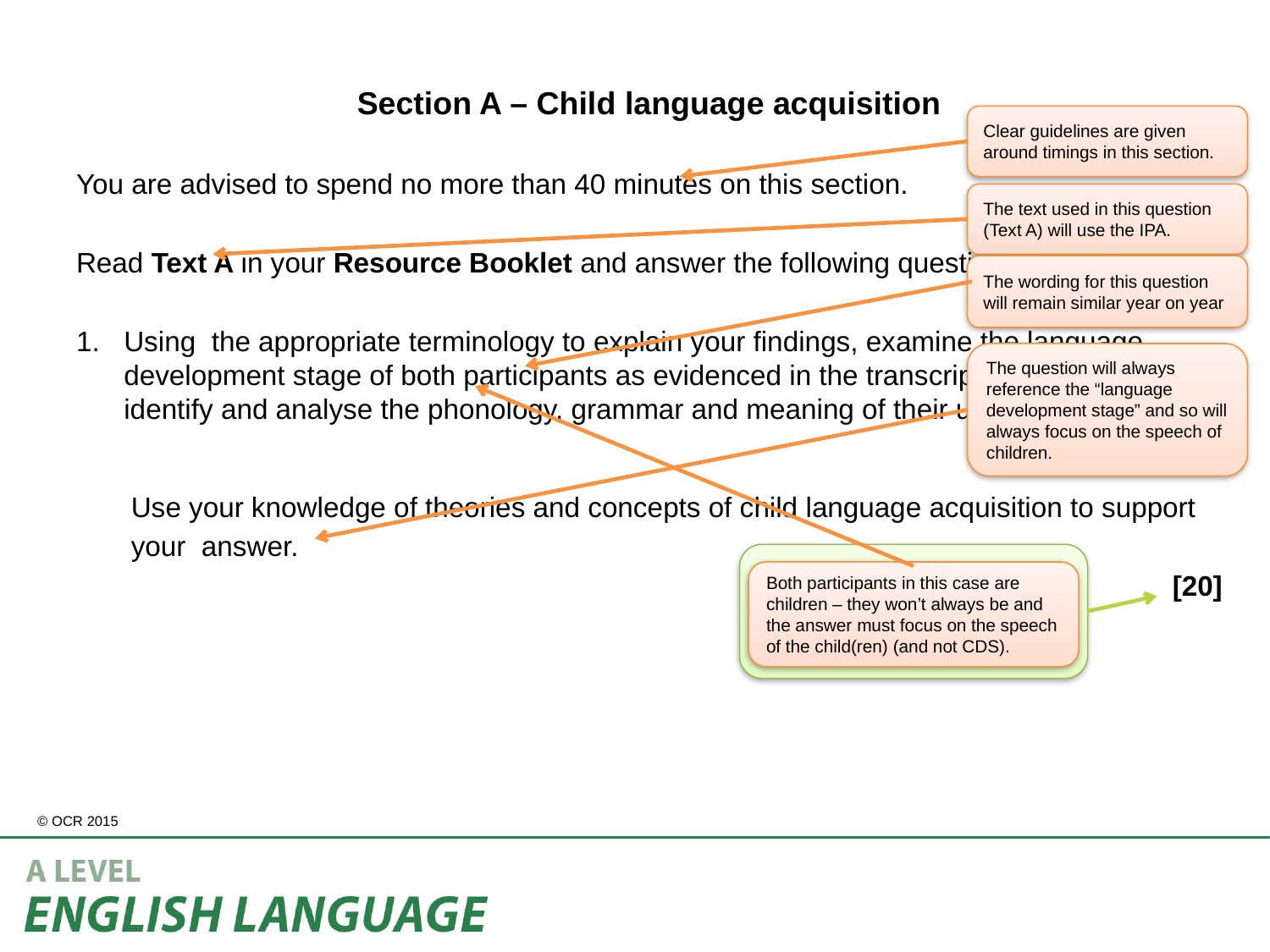

Section A – Child language acquisition

You are advised to spend no more than 40 minutes on this section.

Read Text A in your Resource Booklet and answer the following question:

Using  the appropriate terminology to explain your findings, examine the language development stage of both participants as evidenced in the transcript. You should identify and analyse the phonology, grammar and meaning of their utterances.

       Use your knowledge of theories and concepts of child language acquisition to support
       your  answer.
 [20]

Clear guidelines are given around timings in this section.
The text used in this question (Text A) will use the IPA.
The wording for this question will remain similar year on year
The question will always reference the “language development stage” and so will always focus on the speech of children.
AO1 10 marks / 6% of total A level
AO2 10 marks / 6% of total A level. Explicit reference to theorists forms part of the AO2 mark for this question.
Both participants in this case are children – they won’t always be and the answer must focus on the speech of the child(ren) (and not CDS).